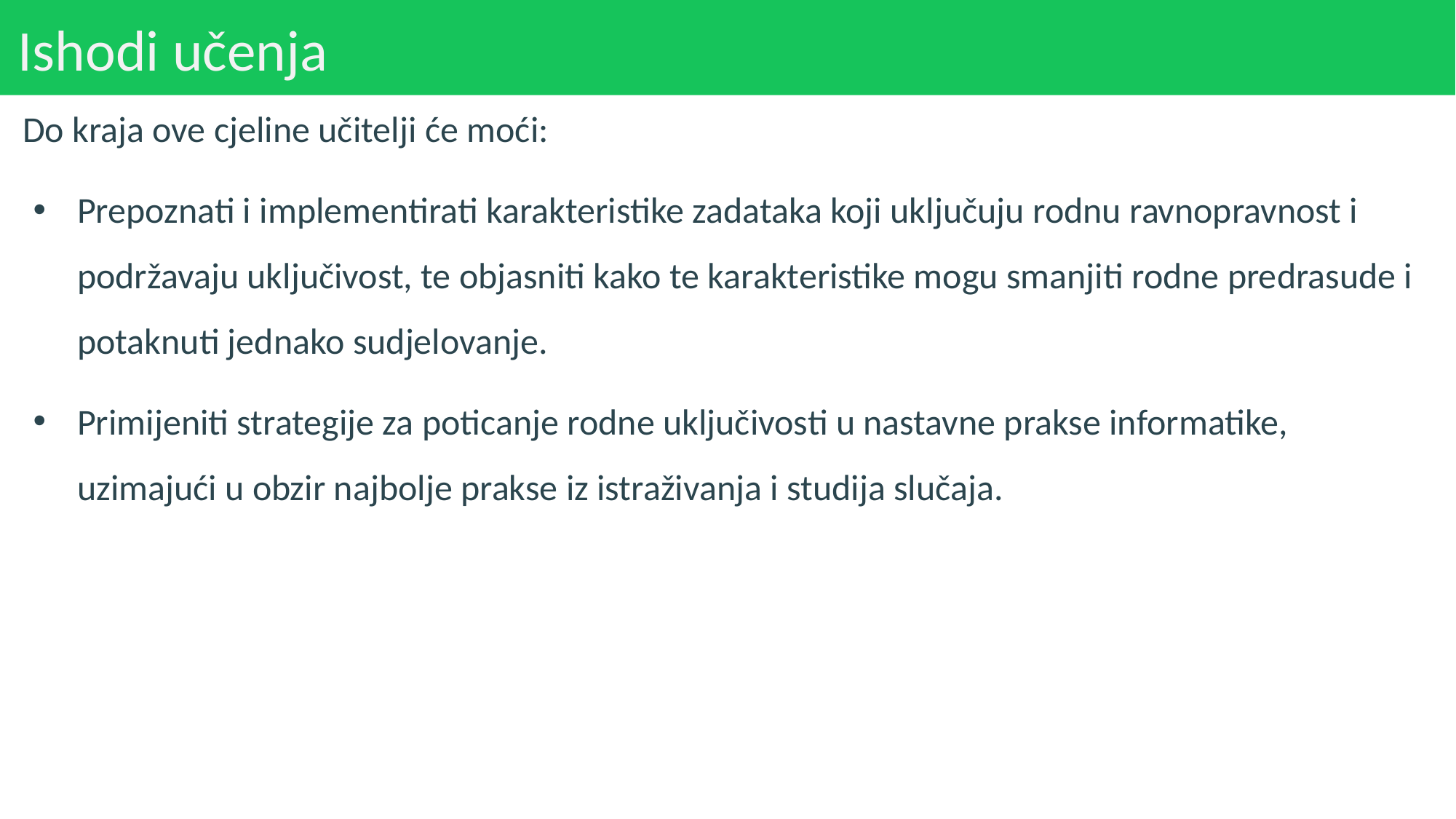

# Ishodi učenja
Do kraja ove cjeline učitelji će moći:
Prepoznati i implementirati karakteristike zadataka koji uključuju rodnu ravnopravnost i podržavaju uključivost, te objasniti kako te karakteristike mogu smanjiti rodne predrasude i potaknuti jednako sudjelovanje.
Primijeniti strategije za poticanje rodne uključivosti u nastavne prakse informatike, uzimajući u obzir najbolje prakse iz istraživanja i studija slučaja.